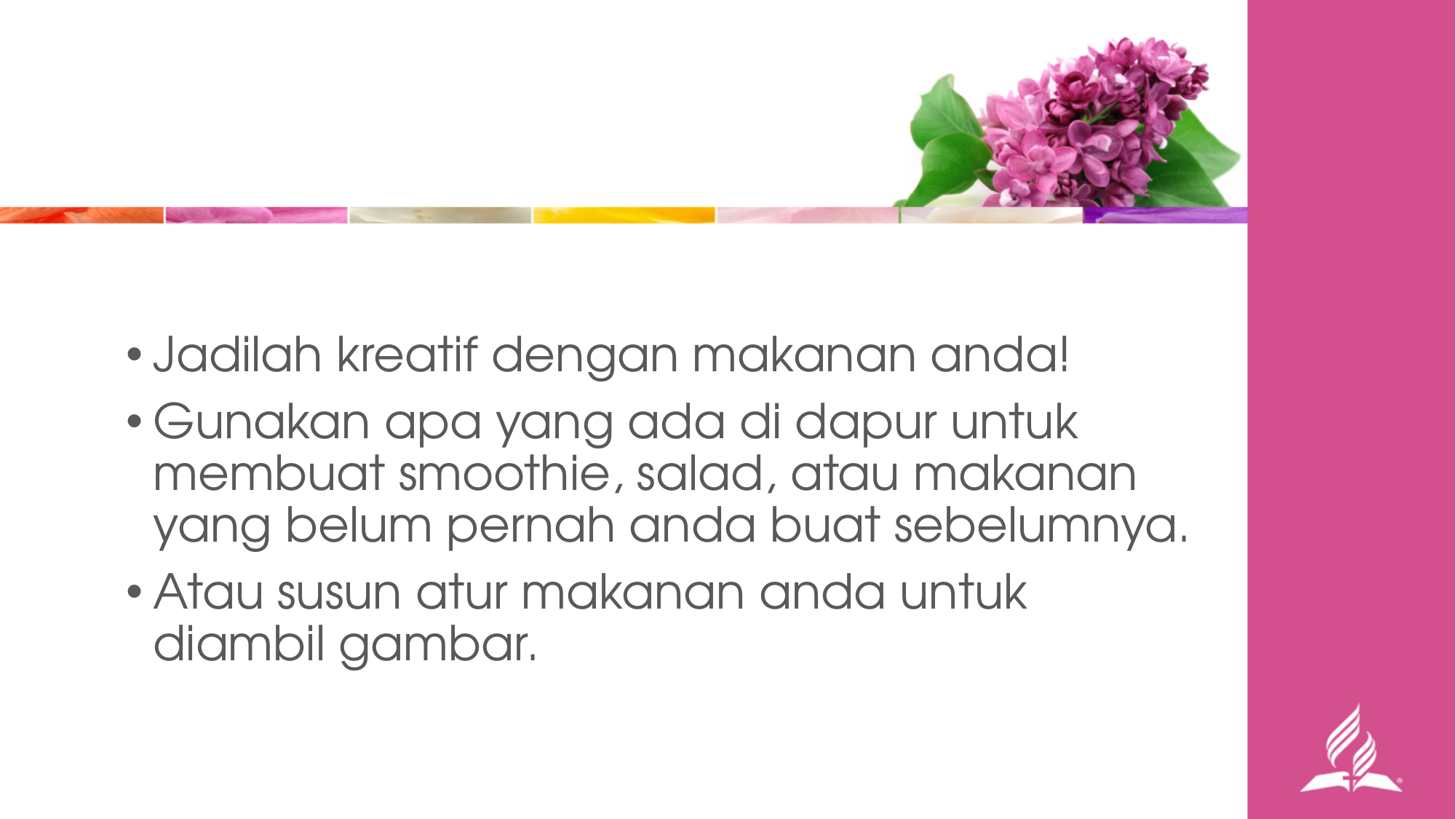

Jadilah kreatif dengan makanan anda!
Gunakan apa yang ada di dapur untuk membuat smoothie, salad, atau makanan yang belum pernah anda buat sebelumnya.
Atau susun atur makanan anda untuk diambil gambar.